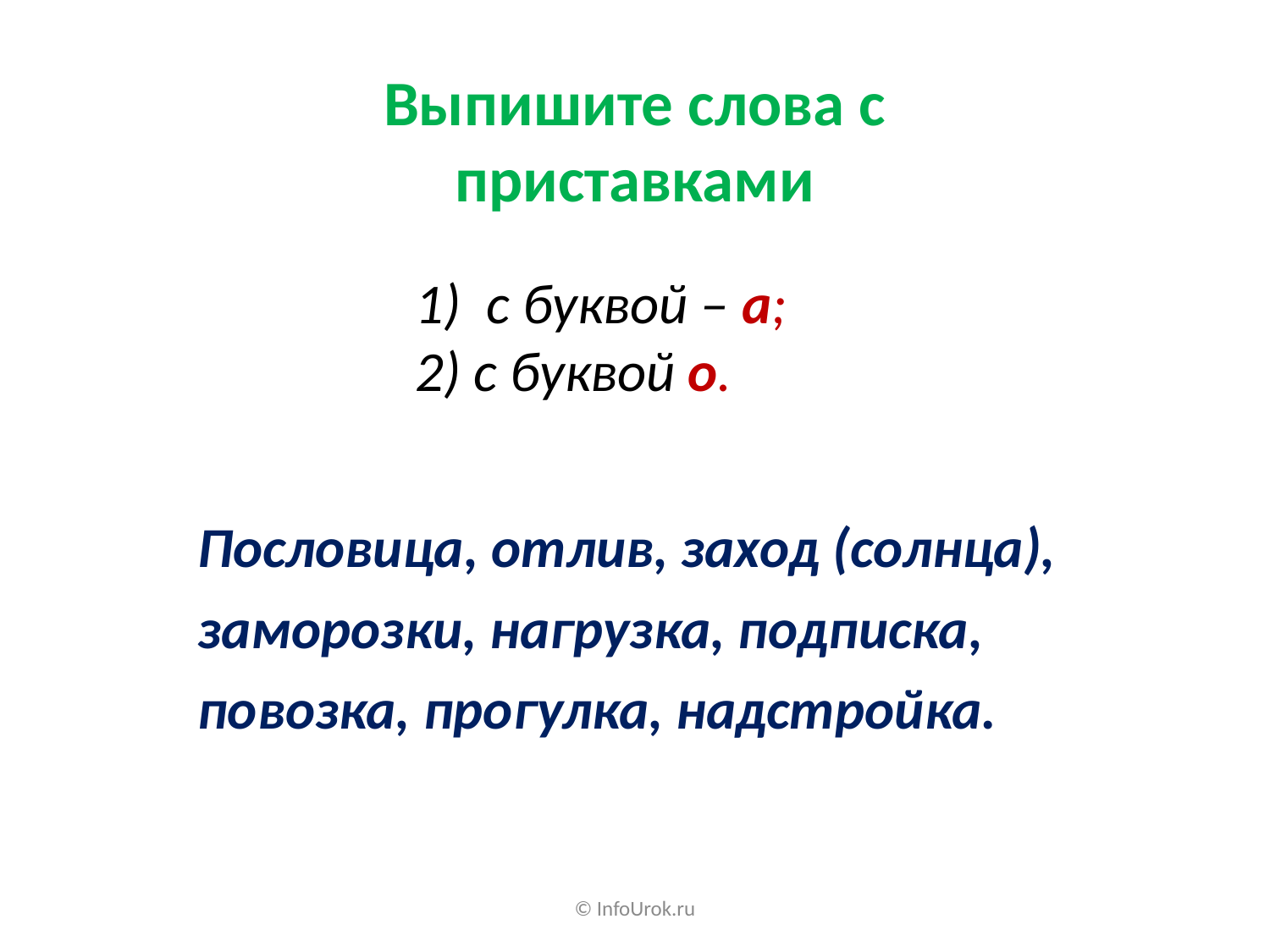

Выпишите слова с приставками
с буквой – а;
2) с буквой о.
Пословица, отлив, заход (солнца), заморозки, нагрузка, подписка, повозка, прогулка, надстройка.
© InfoUrok.ru